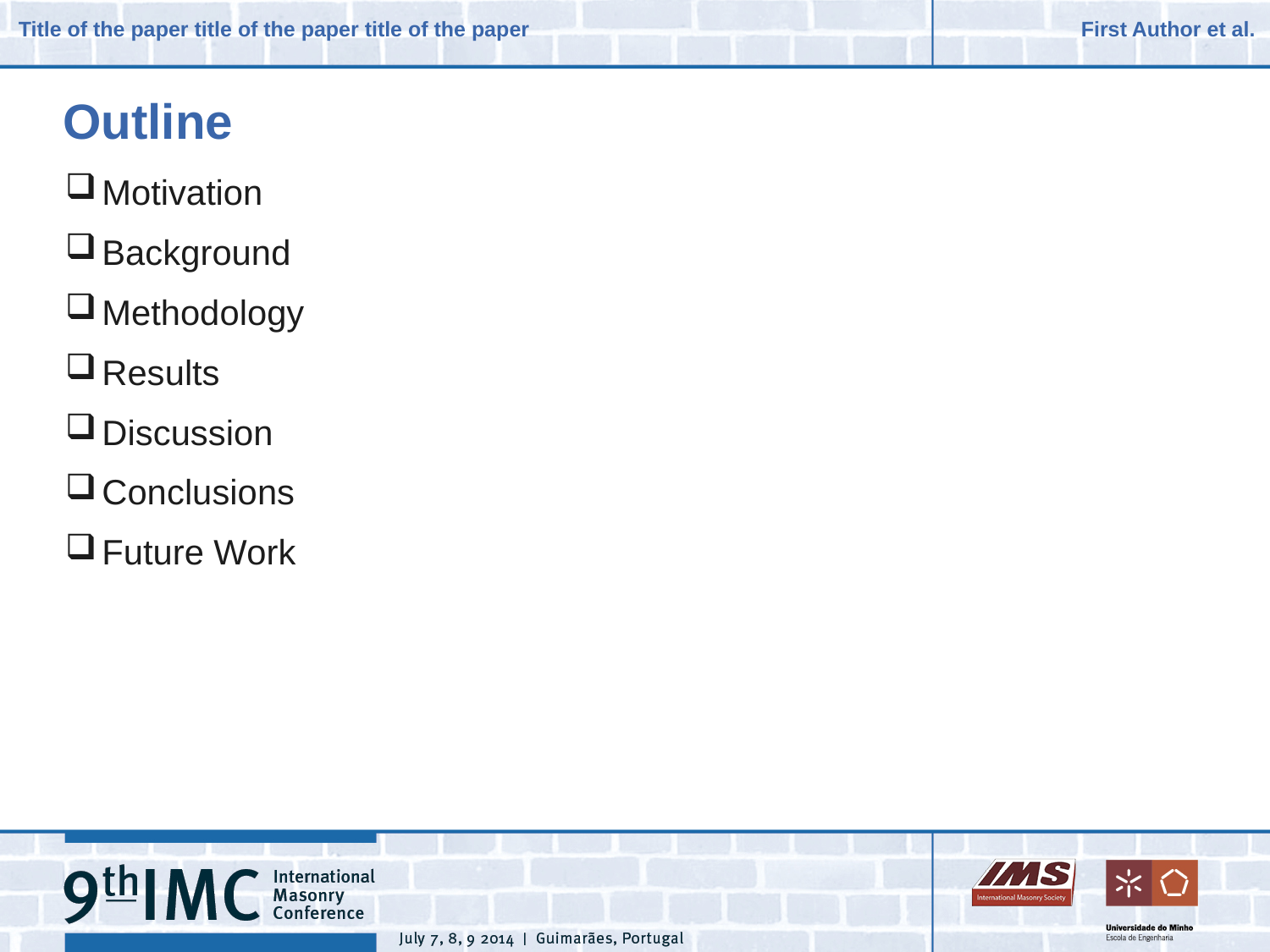

Title of the paper title of the paper title of the paper
First Author et al.
# Outline
Motivation
Background
Methodology
Results
Discussion
Conclusions
Future Work